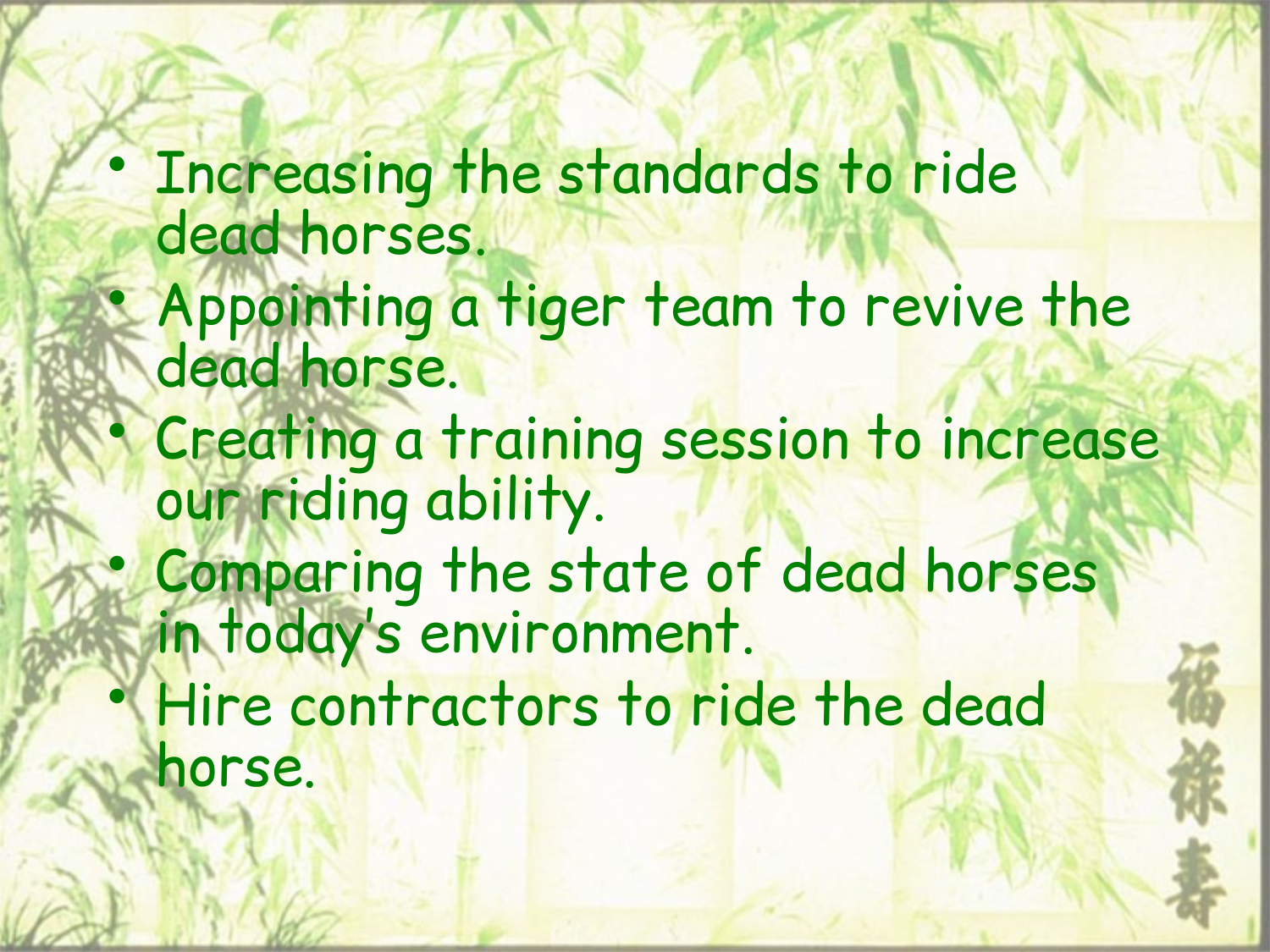

Increasing the standards to ride dead horses.
Appointing a tiger team to revive the dead horse.
Creating a training session to increase our riding ability.
Comparing the state of dead horses in today’s environment.
Hire contractors to ride the dead horse.